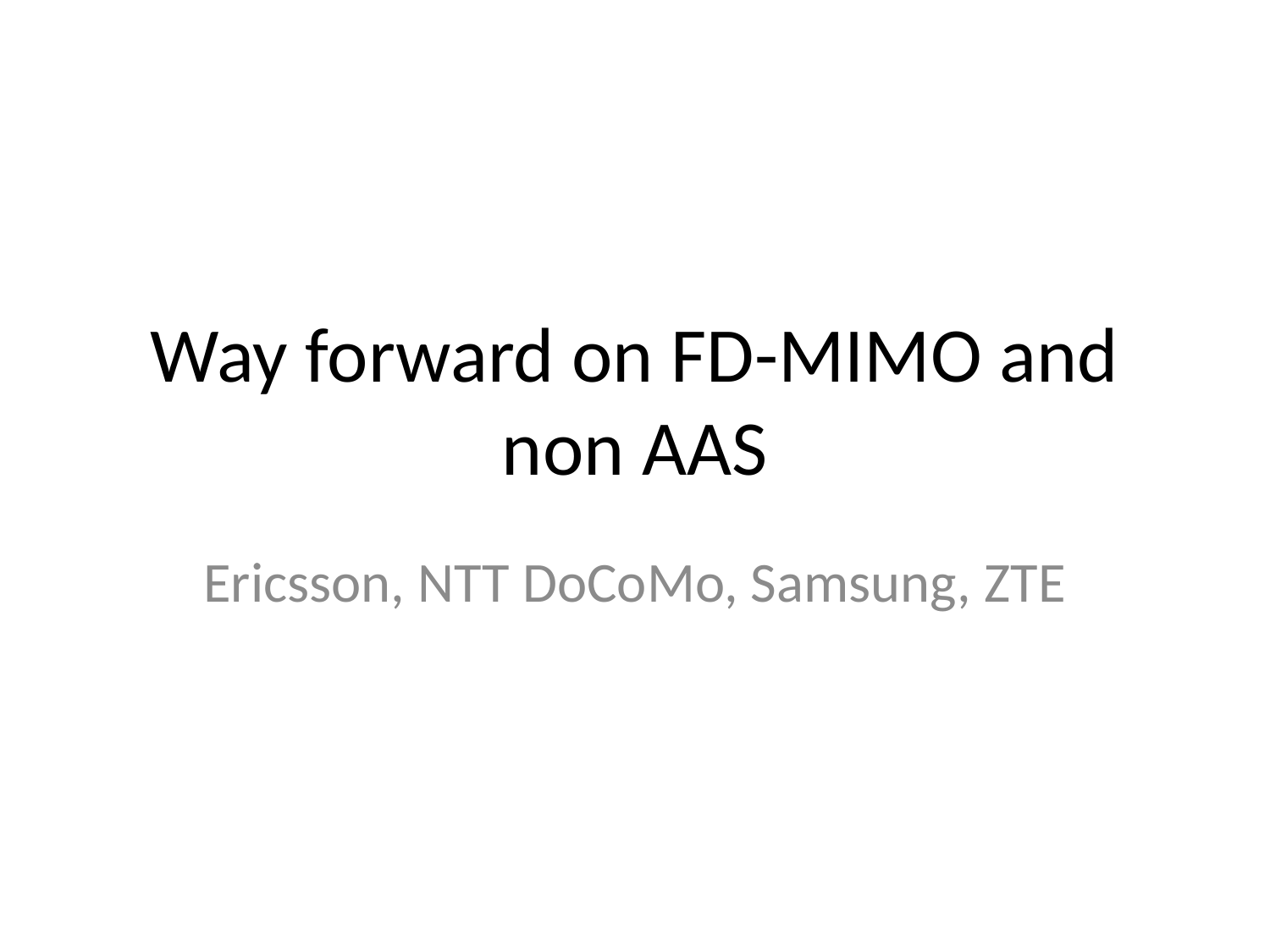

# Way forward on FD-MIMO and non AAS
Ericsson, NTT DoCoMo, Samsung, ZTE